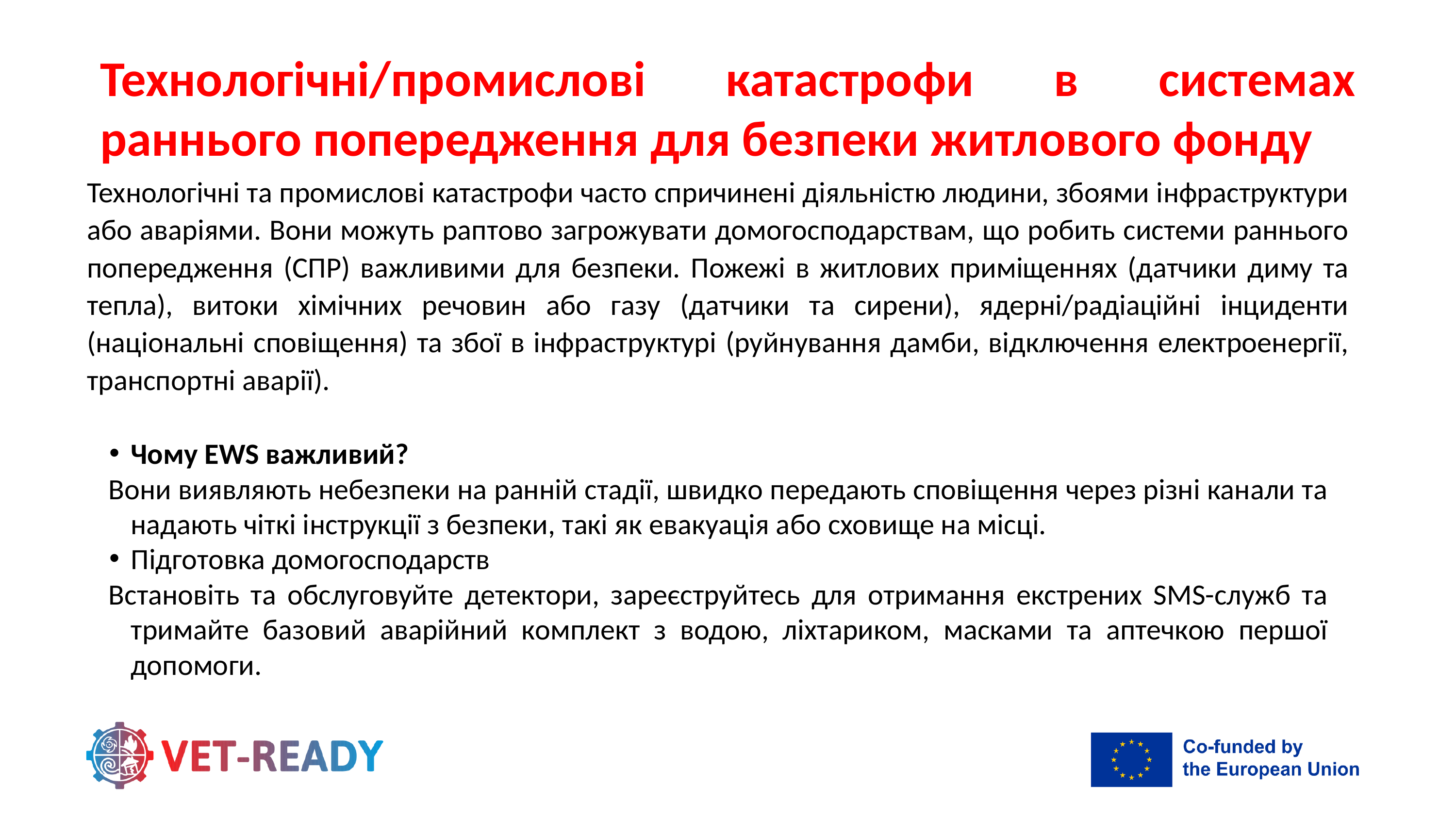

Технологічні/промислові катастрофи в системах раннього попередження для безпеки житлового фонду
Технологічні та промислові катастрофи часто спричинені діяльністю людини, збоями інфраструктури або аваріями. Вони можуть раптово загрожувати домогосподарствам, що робить системи раннього попередження (СПР) важливими для безпеки. Пожежі в житлових приміщеннях (датчики диму та тепла), витоки хімічних речовин або газу (датчики та сирени), ядерні/радіаційні інциденти (національні сповіщення) та збої в інфраструктурі (руйнування дамби, відключення електроенергії, транспортні аварії).
Чому EWS важливий?
Вони виявляють небезпеки на ранній стадії, швидко передають сповіщення через різні канали та надають чіткі інструкції з безпеки, такі як евакуація або сховище на місці.
Підготовка домогосподарств
Встановіть та обслуговуйте детектори, зареєструйтесь для отримання екстрених SMS-служб та тримайте базовий аварійний комплект з водою, ліхтариком, масками та аптечкою першої допомоги.